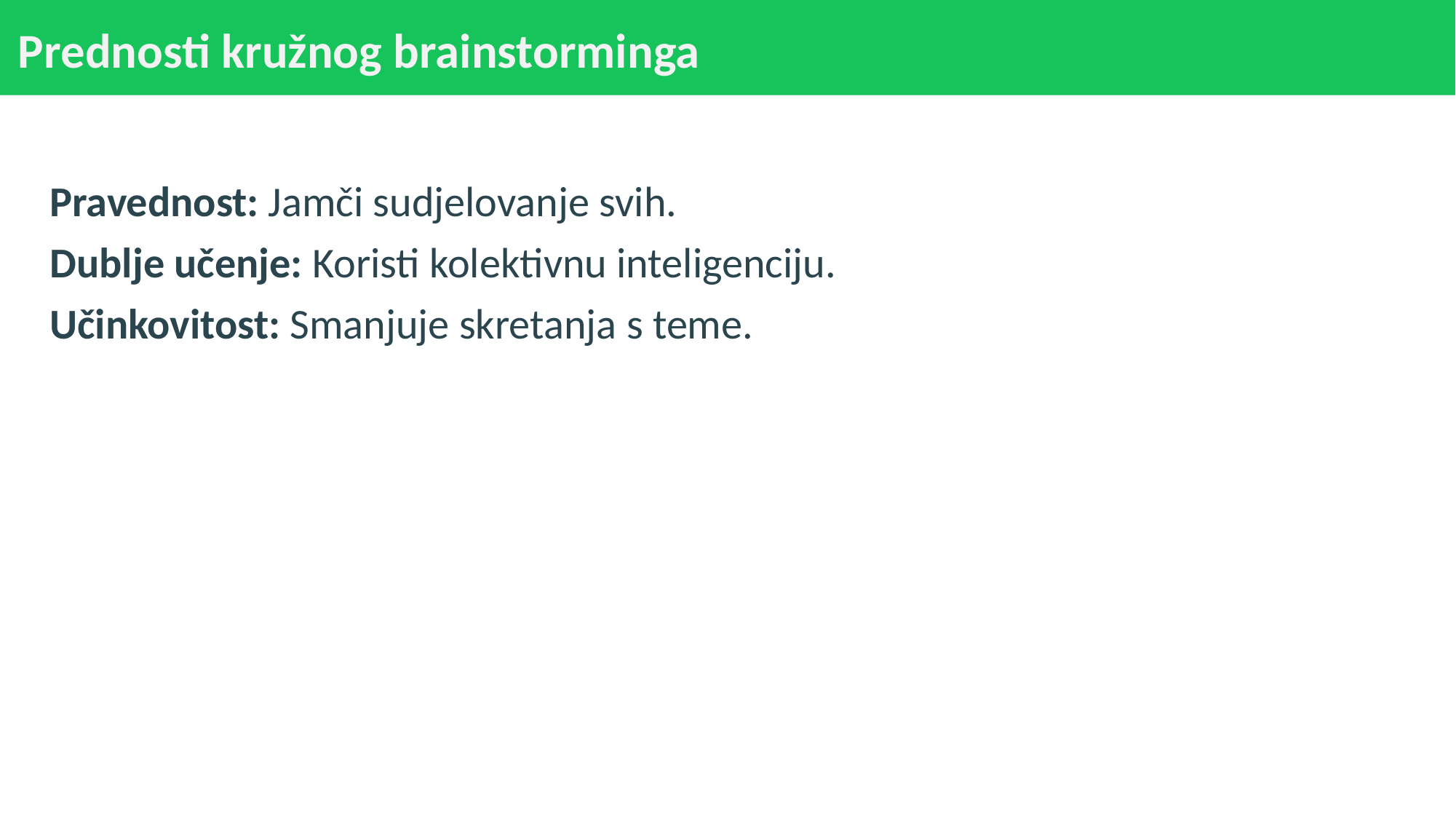

# Prednosti kružnog brainstorminga
Pravednost: Jamči sudjelovanje svih.
Dublje učenje: Koristi kolektivnu inteligenciju.
Učinkovitost: Smanjuje skretanja s teme.